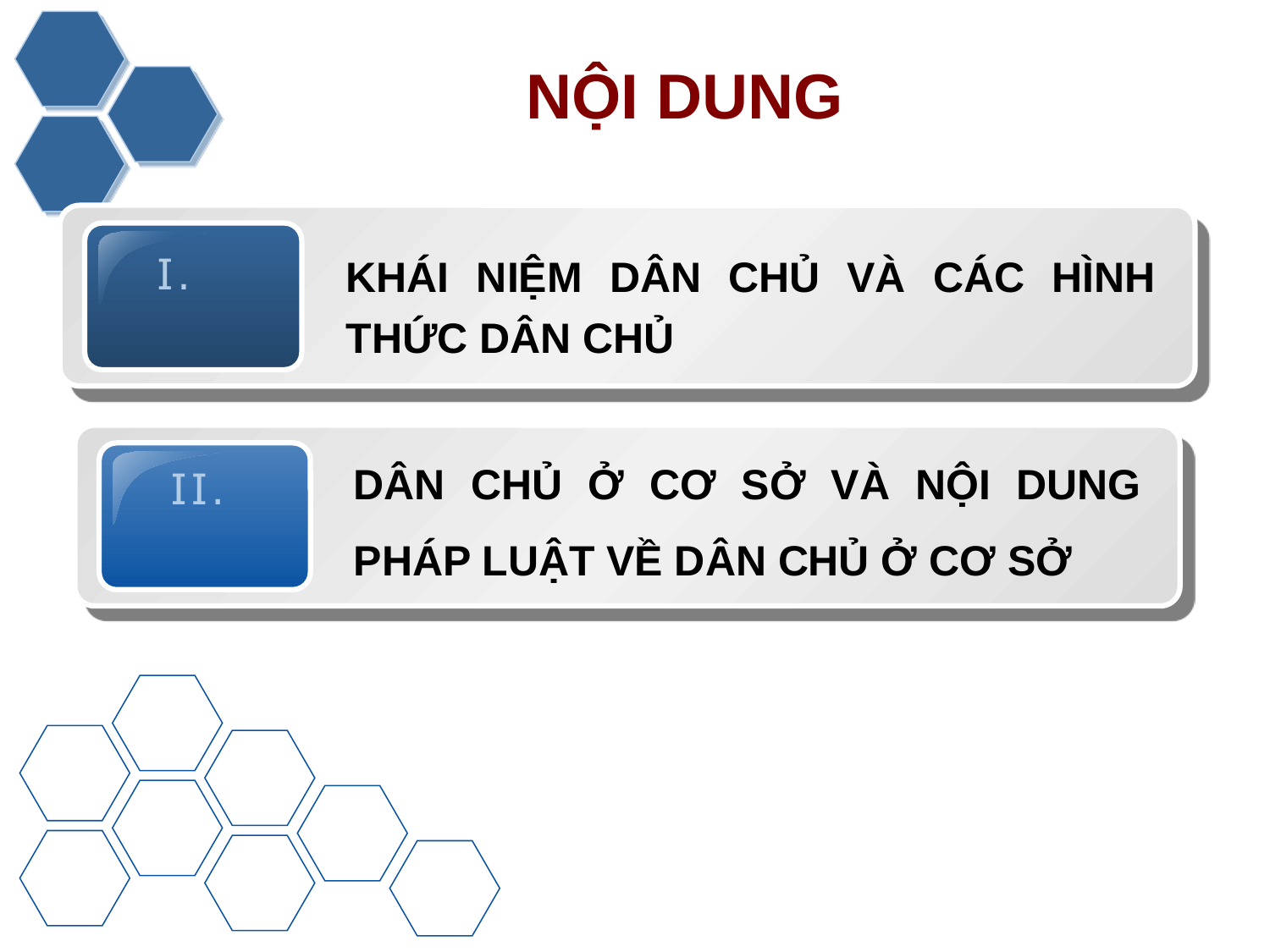

NỘI DUNG

KHÁI NIỆM DÂN CHỦ VÀ CÁC HÌNH THỨC DÂN CHỦ
I.

DÂN CHỦ Ở CƠ SỞ VÀ NỘI DUNG PHÁP LUẬT VỀ DÂN CHỦ Ở CƠ SỞ

II.